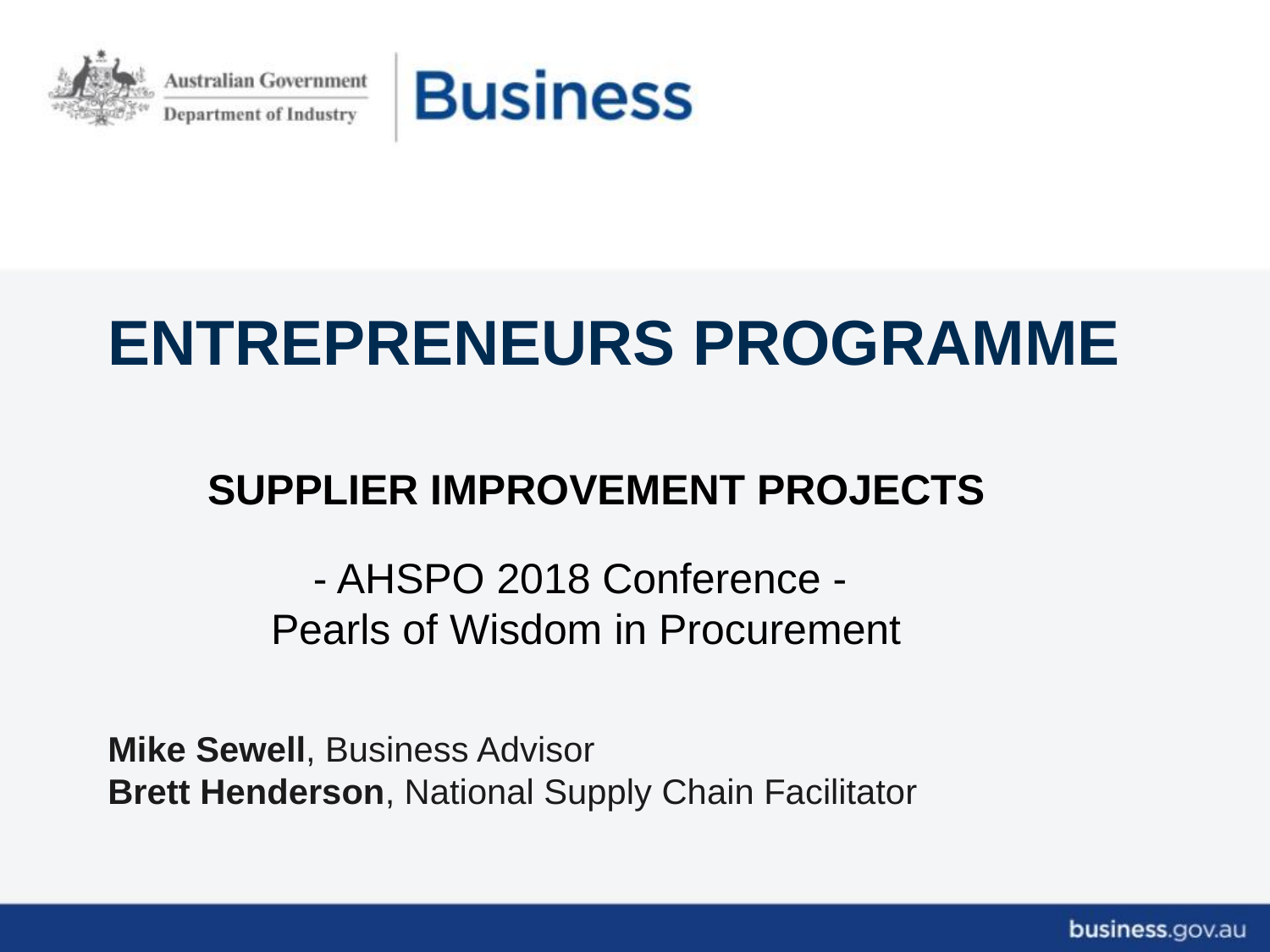

# ENTREPRENEURS PROGRAMME
SUPPLIER IMPROVEMENT PROJECTS
- AHSPO 2018 Conference -
Pearls of Wisdom in Procurement
Mike Sewell, Business Advisor
Brett Henderson, National Supply Chain Facilitator